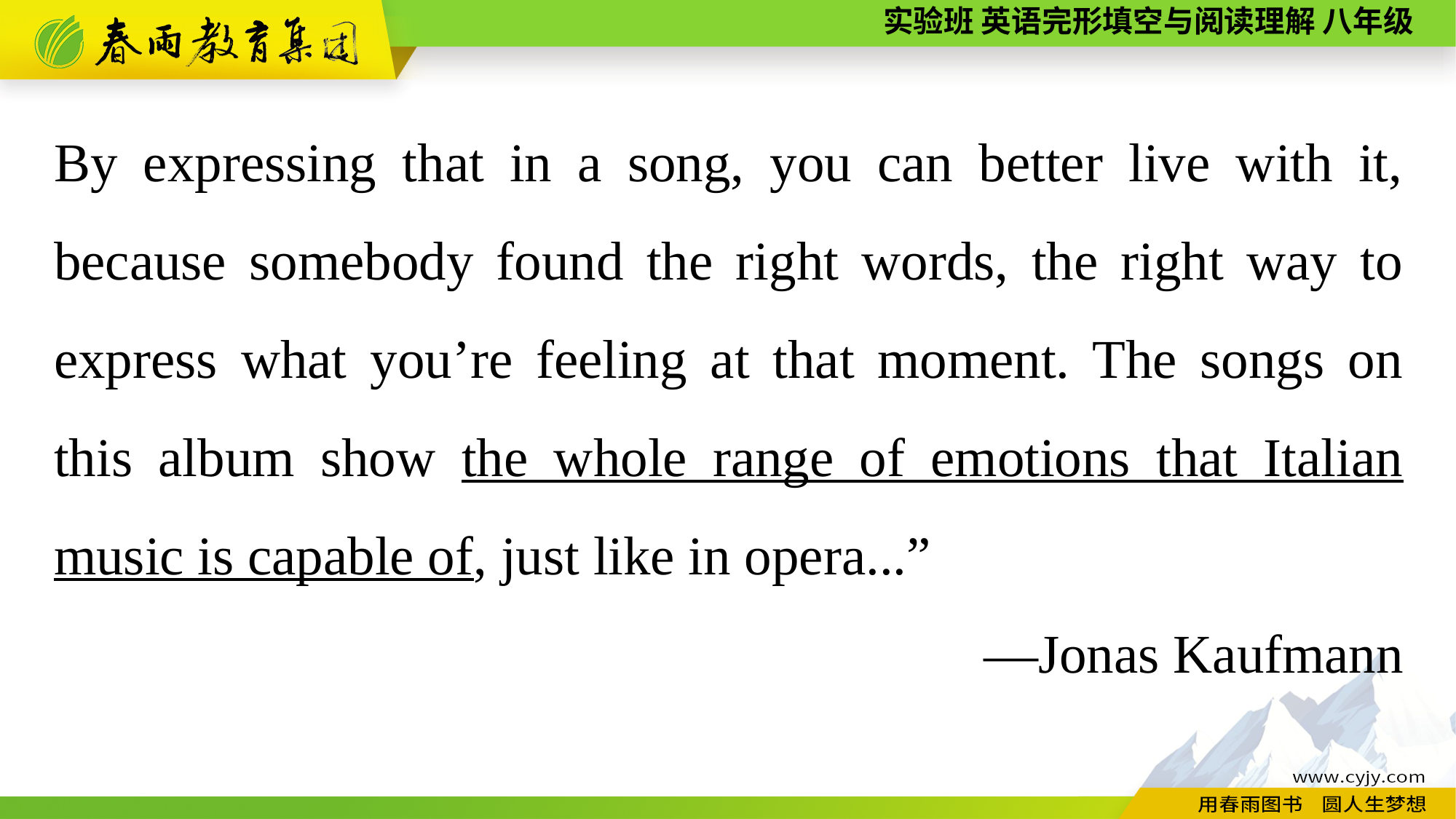

By expressing that in a song, you can better live with it, because somebody found the right words, the right way to express what you’re feeling at that moment. The songs on this album show the whole range of emotions that Italian music is capable of, just like in opera...”
—Jonas Kaufmann